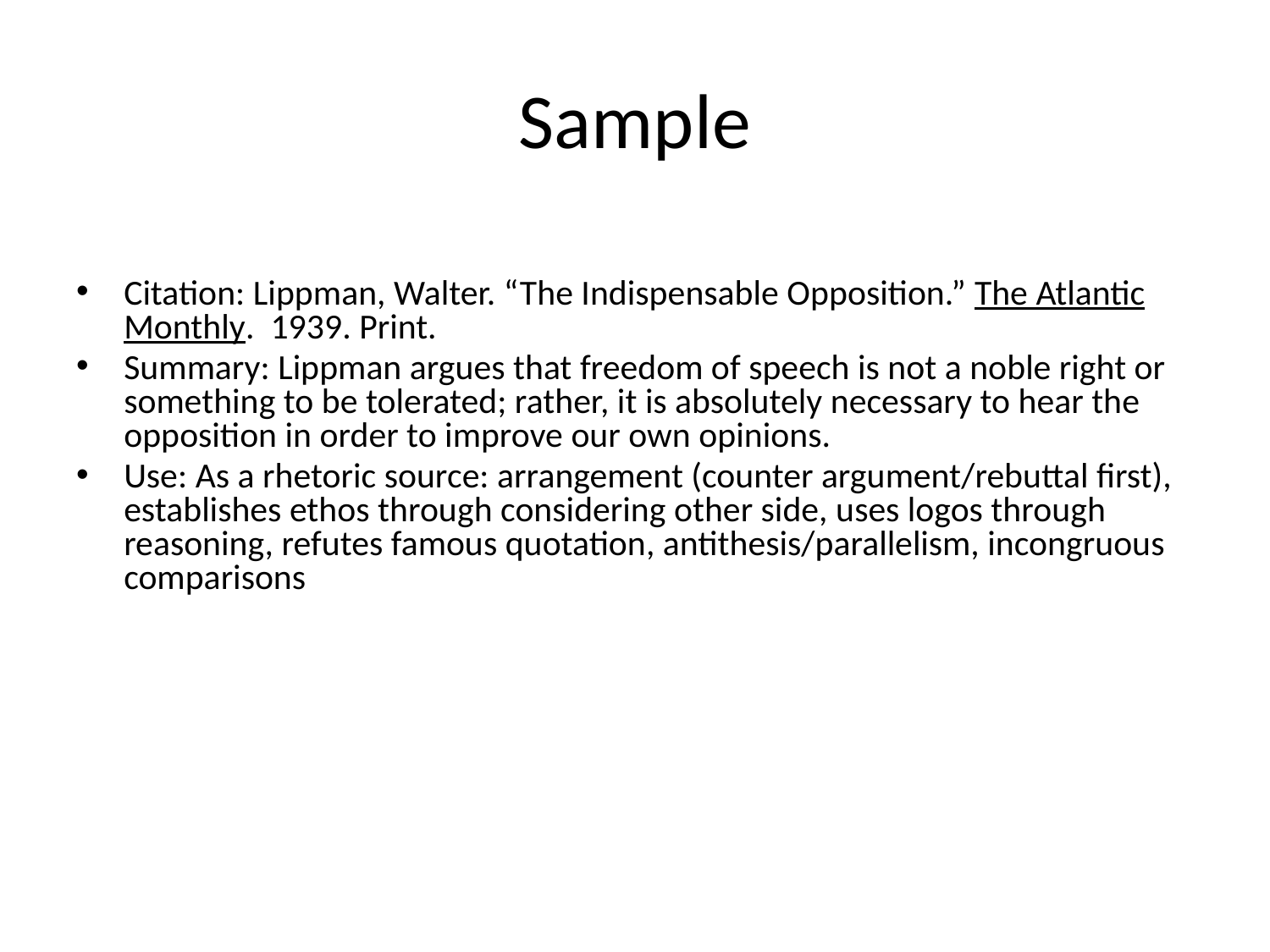

# Sample

Citation: Lippman, Walter. “The Indispensable Opposition.” The Atlantic Monthly.  1939. Print.
Summary: Lippman argues that freedom of speech is not a noble right or something to be tolerated; rather, it is absolutely necessary to hear the opposition in order to improve our own opinions.
Use: As a rhetoric source: arrangement (counter argument/rebuttal first), establishes ethos through considering other side, uses logos through reasoning, refutes famous quotation, antithesis/parallelism, incongruous comparisons